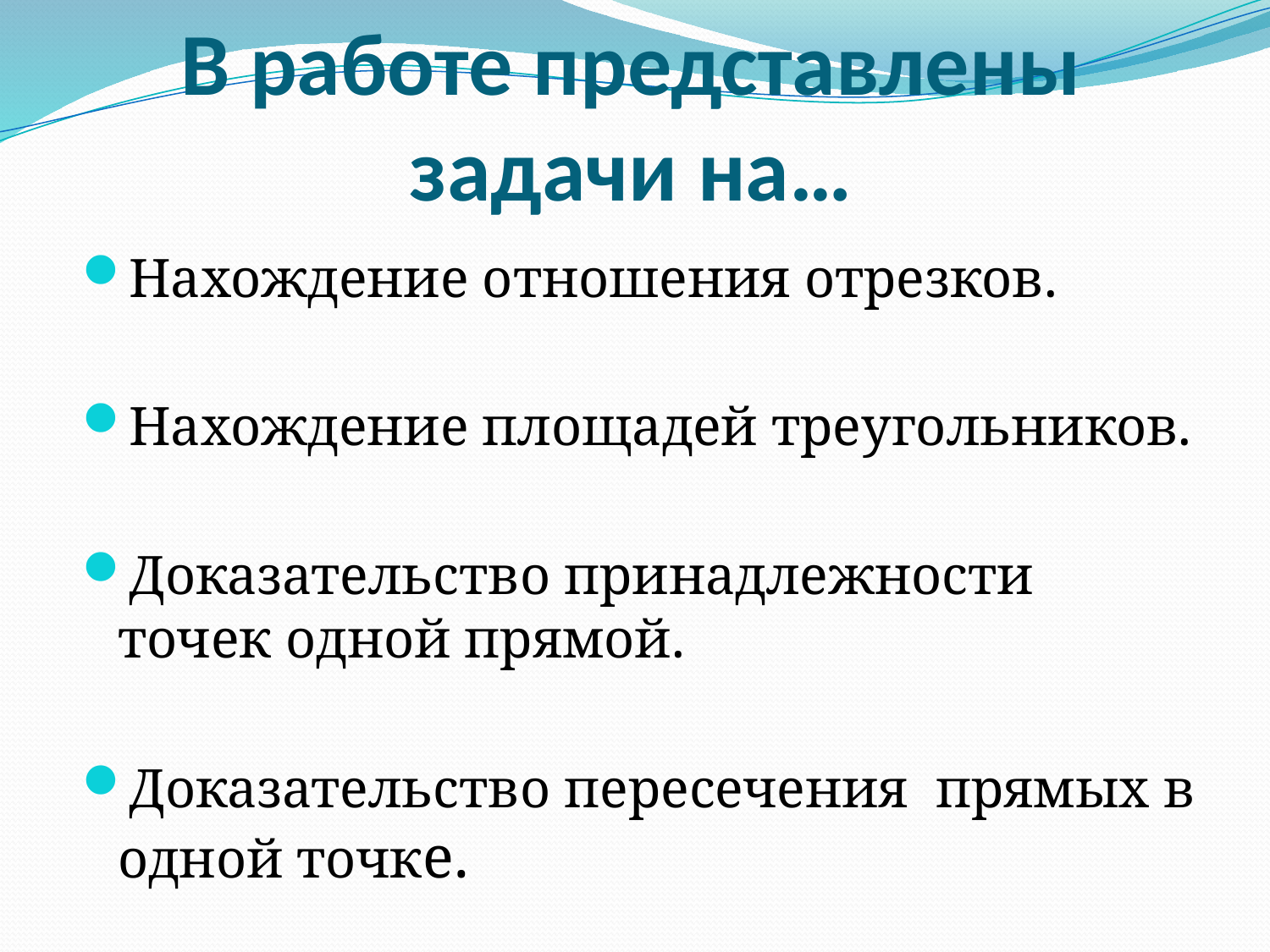

# В работе представлены задачи на…
Нахождение отношения отрезков.

Нахождение площадей треугольников.

Доказательство принадлежности точек одной прямой.

Доказательство пересечения  прямых в одной точке.